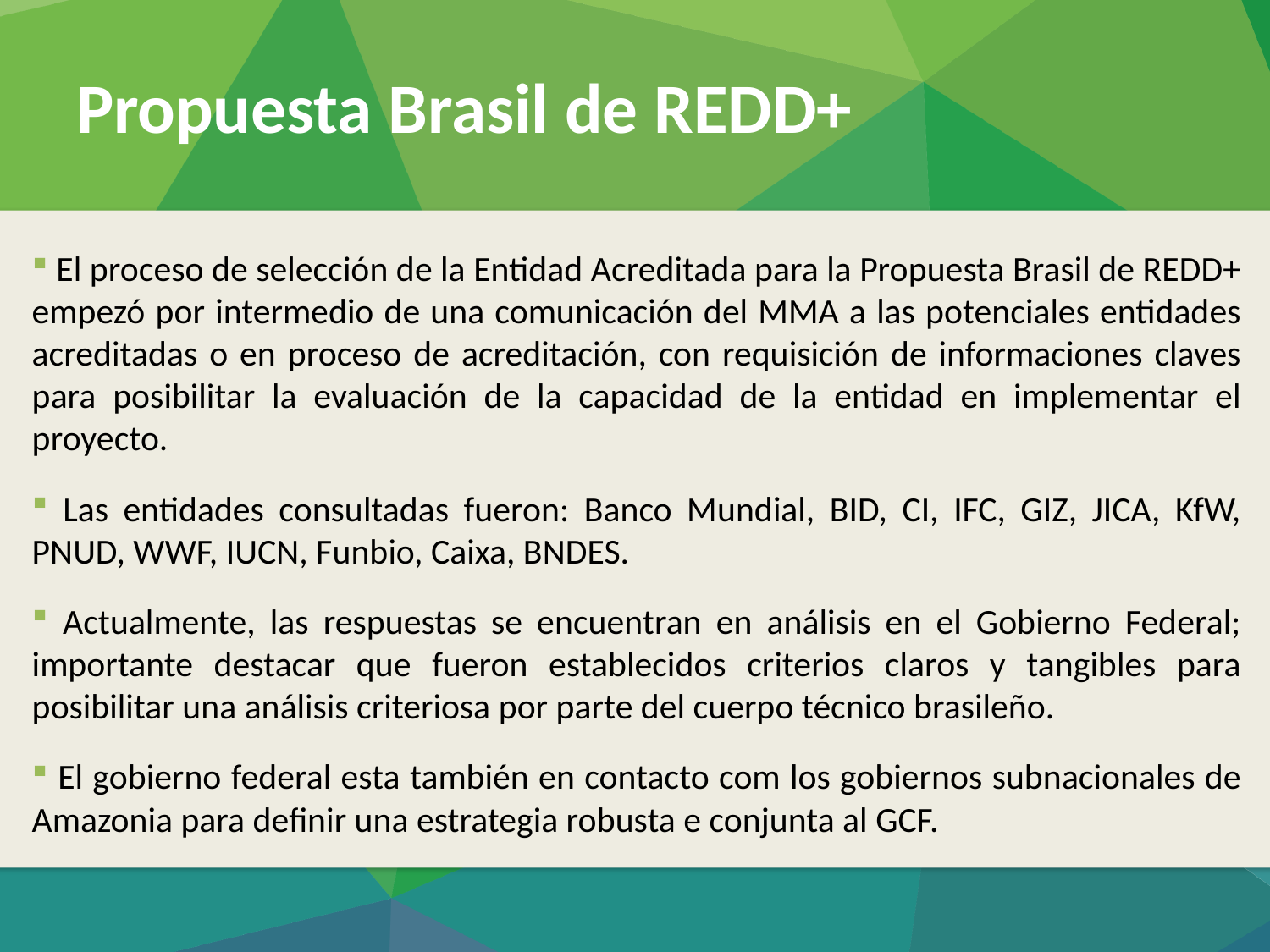

# Propuesta Brasil de REDD+
 El proceso de selección de la Entidad Acreditada para la Propuesta Brasil de REDD+ empezó por intermedio de una comunicación del MMA a las potenciales entidades acreditadas o en proceso de acreditación, con requisición de informaciones claves para posibilitar la evaluación de la capacidad de la entidad en implementar el proyecto.
 Las entidades consultadas fueron: Banco Mundial, BID, CI, IFC, GIZ, JICA, KfW, PNUD, WWF, IUCN, Funbio, Caixa, BNDES.
 Actualmente, las respuestas se encuentran en análisis en el Gobierno Federal; importante destacar que fueron establecidos criterios claros y tangibles para posibilitar una análisis criteriosa por parte del cuerpo técnico brasileño.
 El gobierno federal esta también en contacto com los gobiernos subnacionales de Amazonia para definir una estrategia robusta e conjunta al GCF.